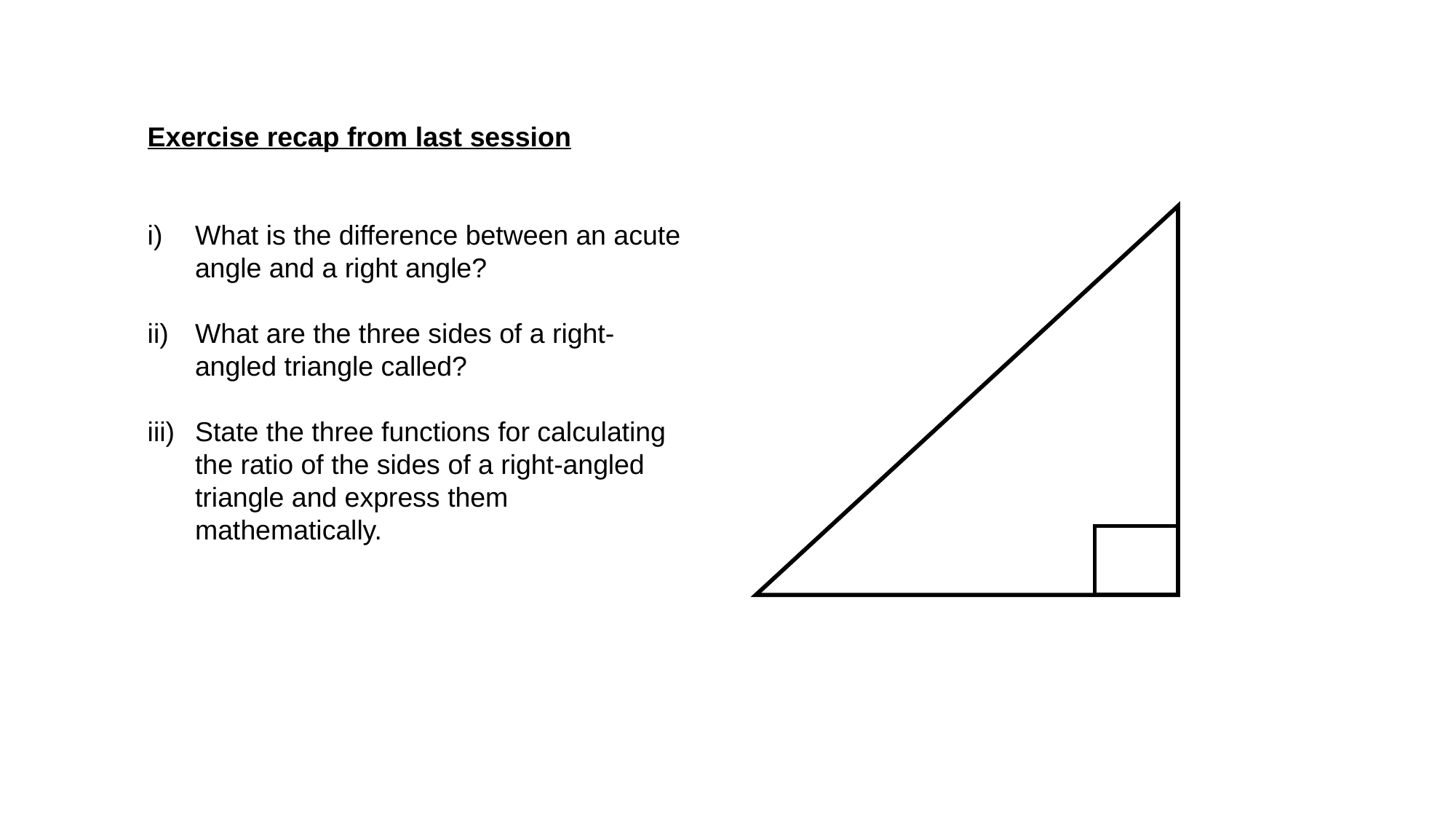

Exercise recap from last session

What is the difference between an acute angle and a right angle?

What are the three sides of a right-angled triangle called?

State the three functions for calculating the ratio of the sides of a right-angled triangle and express them mathematically.